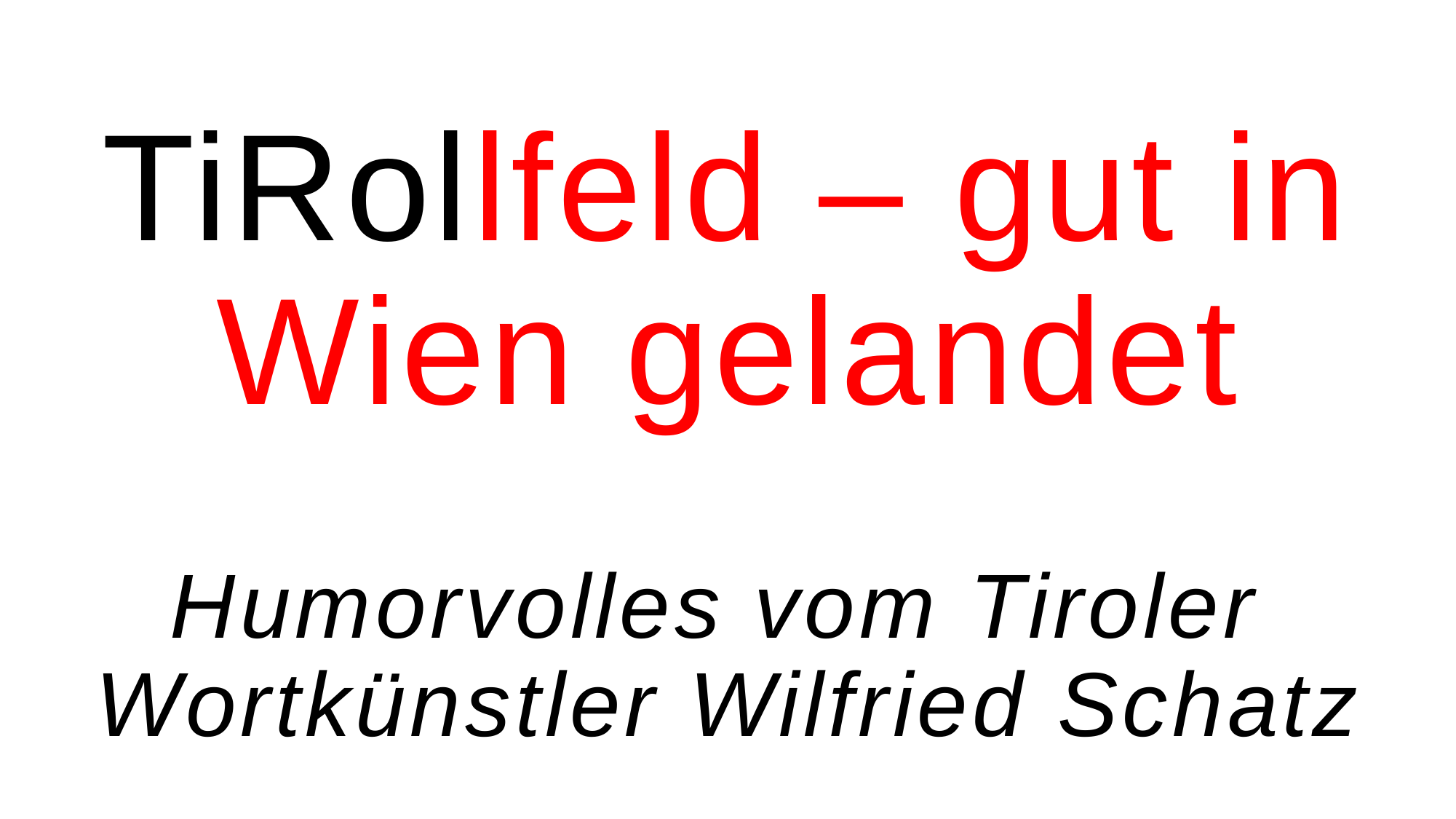

# TiRollfeld – gut in Wien gelandet
Humorvolles vom Tiroler
Wortkünstler Wilfried Schatz